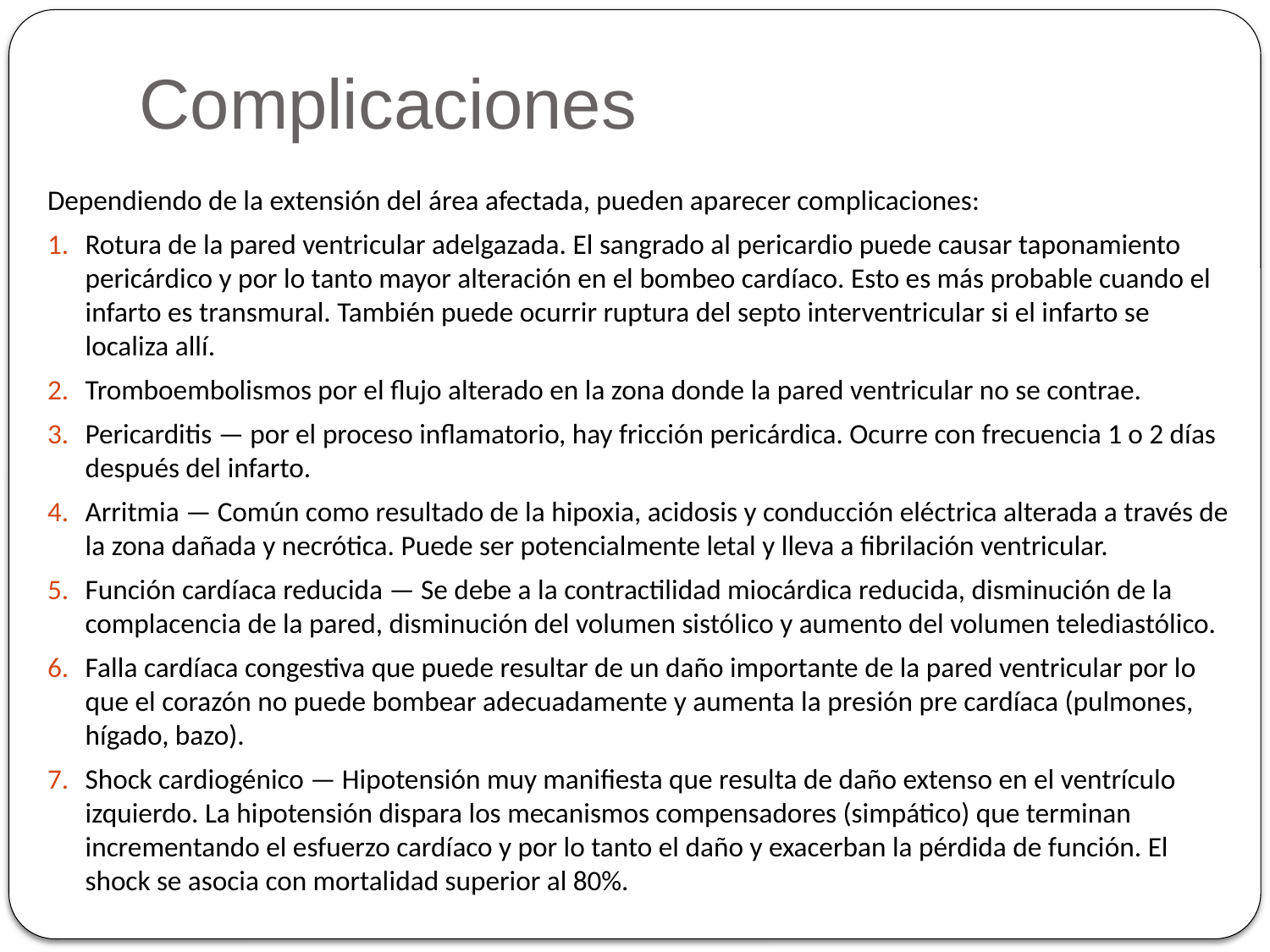

# Complicaciones
Dependiendo de la extensión del área afectada, pueden aparecer complicaciones:
Rotura de la pared ventricular adelgazada. El sangrado al pericardio puede causar taponamiento pericárdico y por lo tanto mayor alteración en el bombeo cardíaco. Esto es más probable cuando el infarto es transmural. También puede ocurrir ruptura del septo interventricular si el infarto se localiza allí.
Tromboembolismos por el flujo alterado en la zona donde la pared ventricular no se contrae.
Pericarditis — por el proceso inflamatorio, hay fricción pericárdica. Ocurre con frecuencia 1 o 2 días después del infarto.
Arritmia — Común como resultado de la hipoxia, acidosis y conducción eléctrica alterada a través de la zona dañada y necrótica. Puede ser potencialmente letal y lleva a fibrilación ventricular.
Función cardíaca reducida — Se debe a la contractilidad miocárdica reducida, disminución de la complacencia de la pared, disminución del volumen sistólico y aumento del volumen telediastólico.
Falla cardíaca congestiva que puede resultar de un daño importante de la pared ventricular por lo que el corazón no puede bombear adecuadamente y aumenta la presión pre cardíaca (pulmones, hígado, bazo).
Shock cardiogénico — Hipotensión muy manifiesta que resulta de daño extenso en el ventrículo izquierdo. La hipotensión dispara los mecanismos compensadores (simpático) que terminan incrementando el esfuerzo cardíaco y por lo tanto el daño y exacerban la pérdida de función. El shock se asocia con mortalidad superior al 80%.